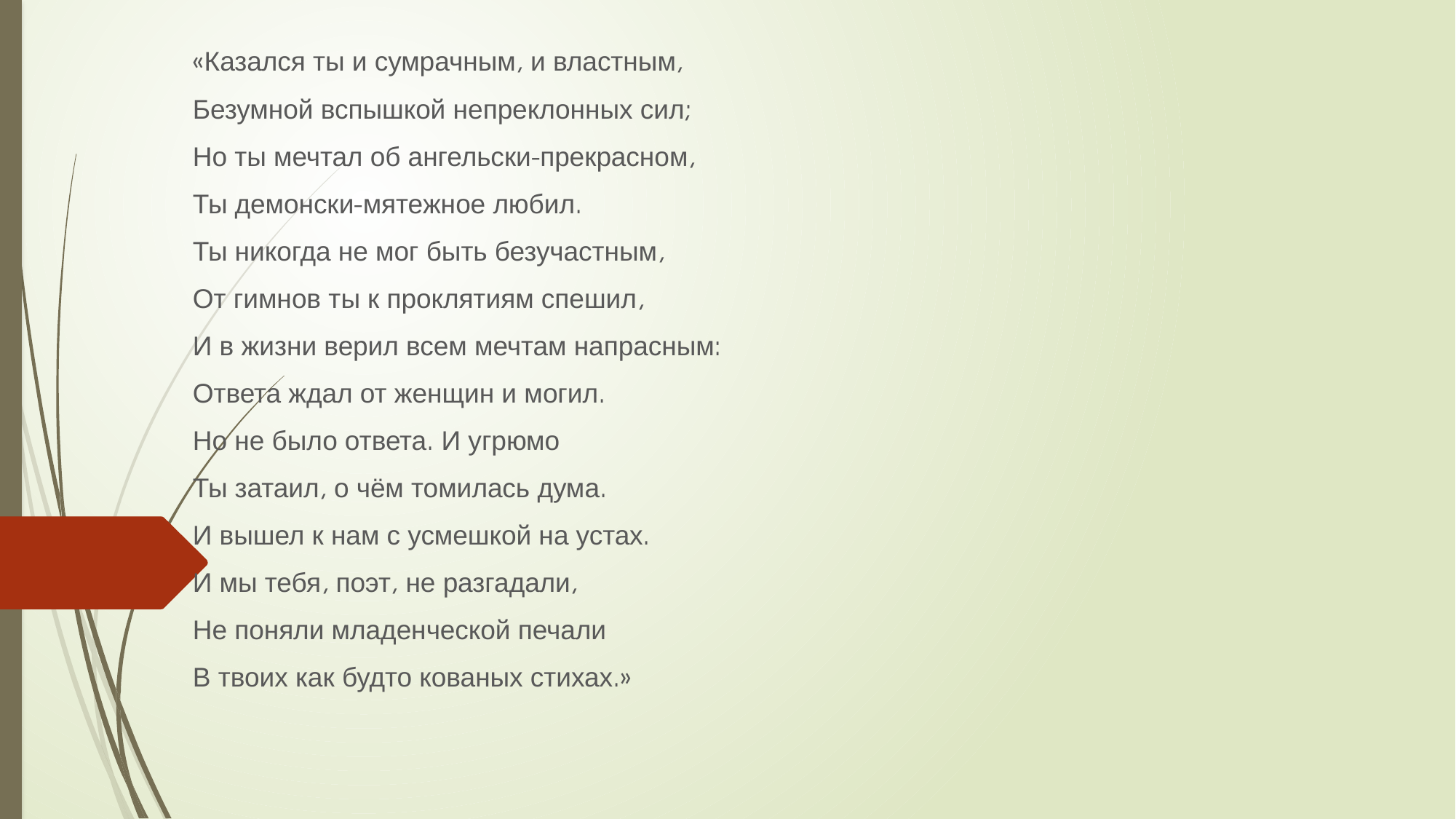

«Казался ты и сумрачным, и властным,
Безумной вспышкой непреклонных сил;
Но ты мечтал об ангельски-прекрасном,
Ты демонски-мятежное любил.
Ты никогда не мог быть безучастным,
От гимнов ты к проклятиям спешил,
И в жизни верил всем мечтам напрасным:
Ответа ждал от женщин и могил.
Но не было ответа. И угрюмо
Ты затаил, о чём томилась дума.
И вышел к нам с усмешкой на устах.
И мы тебя, поэт, не разгадали,
Не поняли младенческой печали
В твоих как будто кованых стихах.»